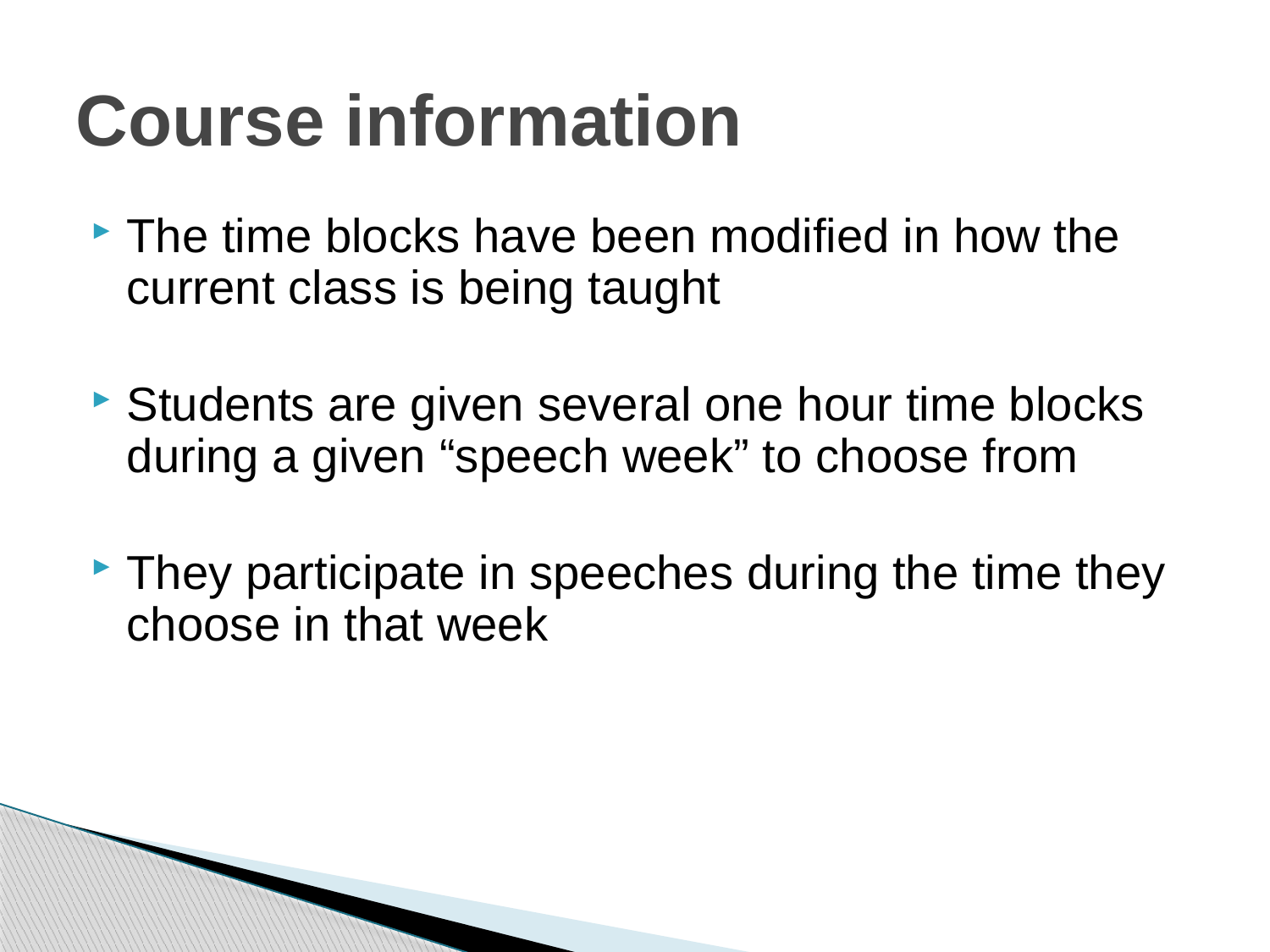

# Course information
The time blocks have been modified in how the current class is being taught

Students are given several one hour time blocks during a given “speech week” to choose from

They participate in speeches during the time they choose in that week